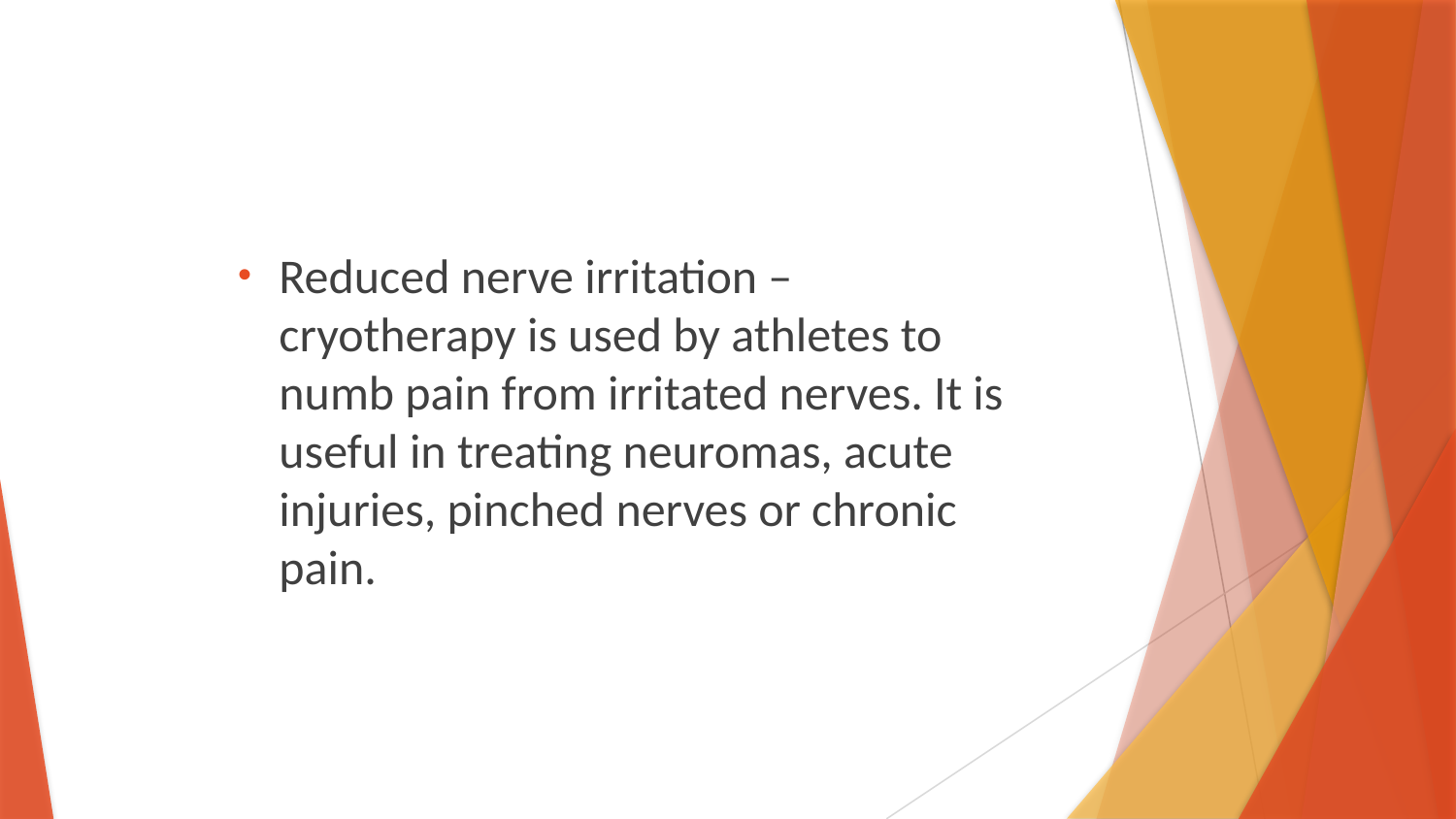

Reduced nerve irritation – cryotherapy is used by athletes to numb pain from irritated nerves. It is useful in treating neuromas, acute injuries, pinched nerves or chronic pain.